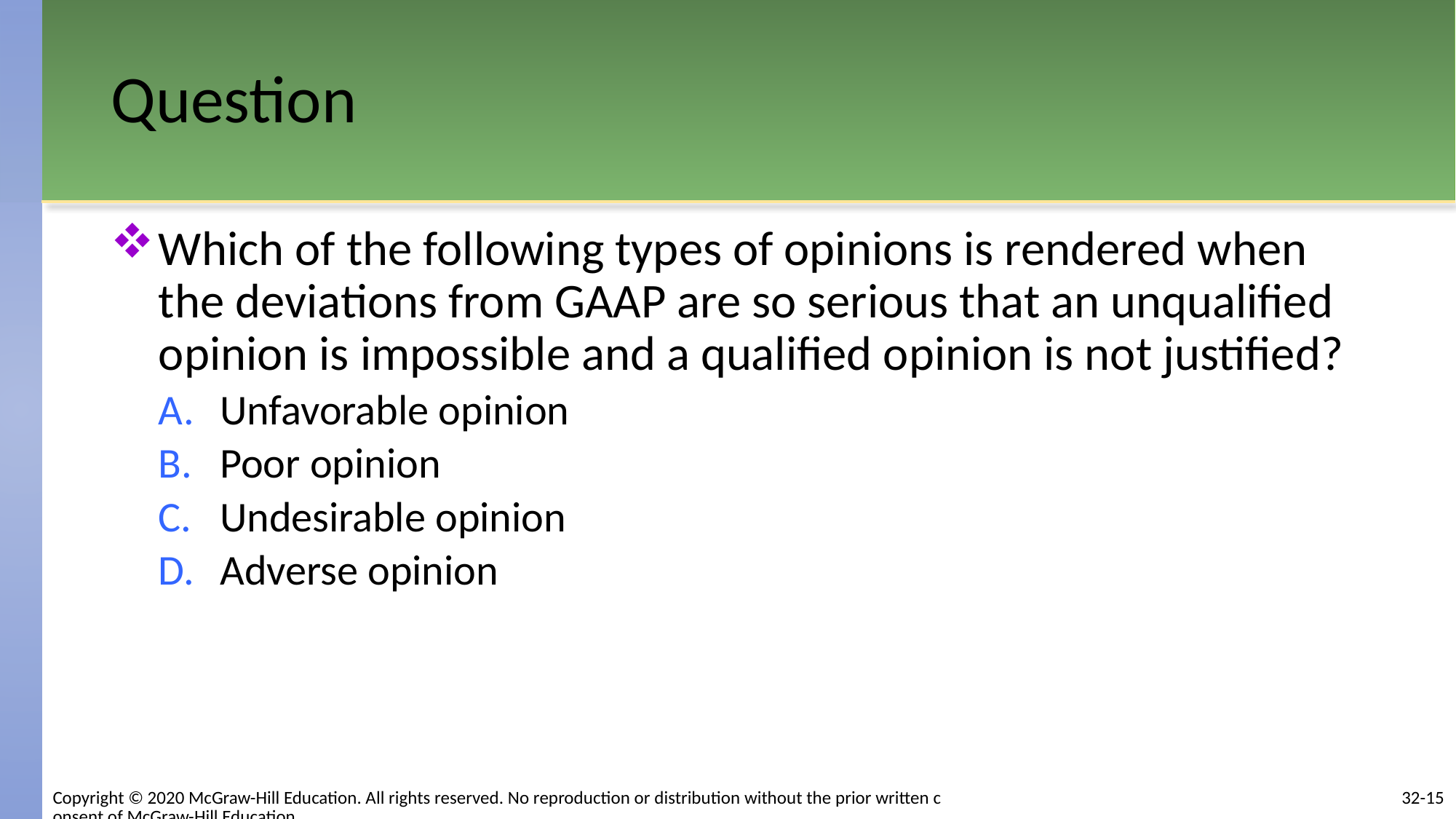

# Question
Which of the following types of opinions is rendered when the deviations from GAAP are so serious that an unqualified opinion is impossible and a qualified opinion is not justified?
Unfavorable opinion
Poor opinion
Undesirable opinion
Adverse opinion
32-15
Copyright © 2020 McGraw-Hill Education. All rights reserved. No reproduction or distribution without the prior written consent of McGraw-Hill Education.